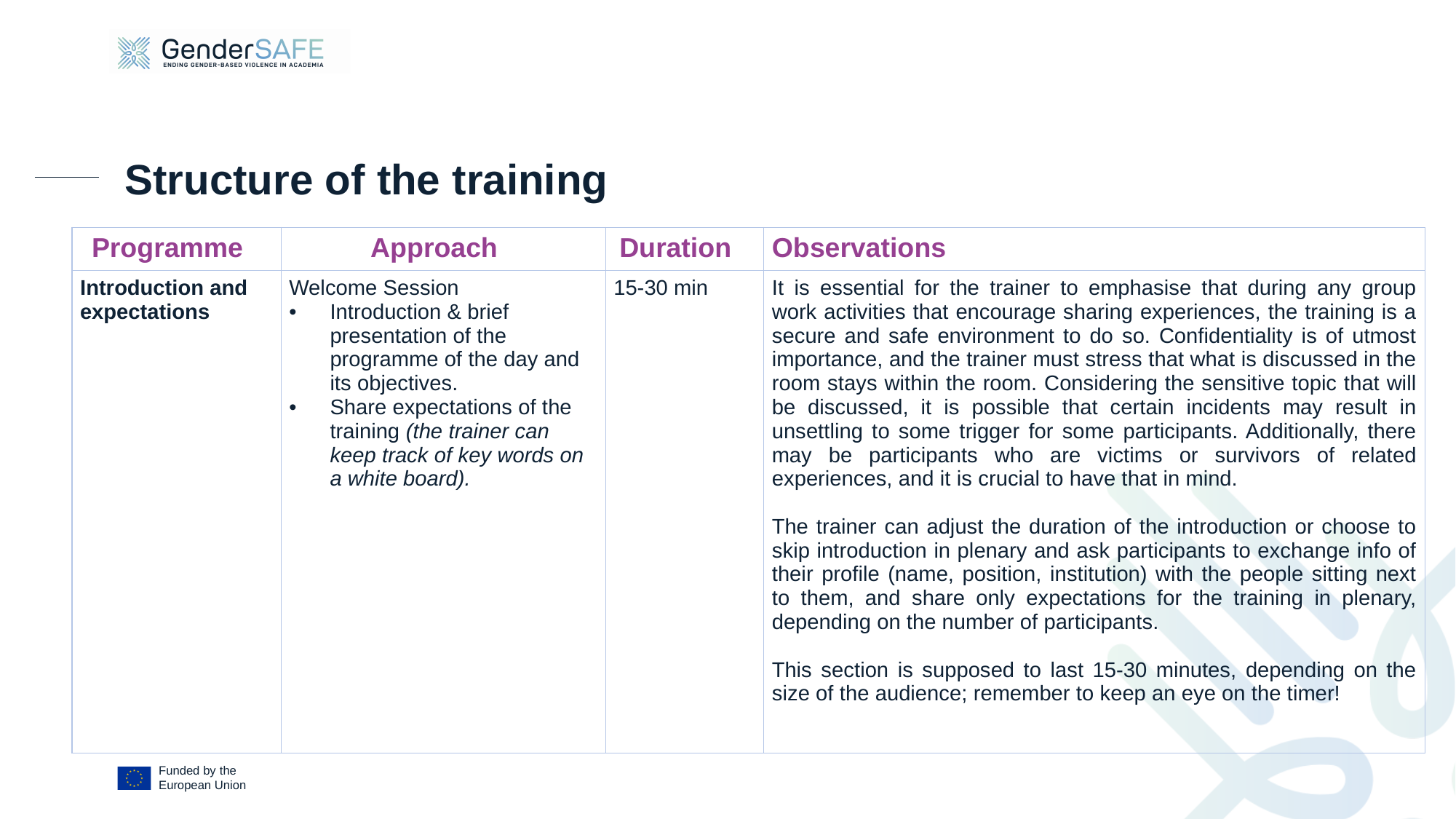

# Structure of the training
| Programme | Approach | Duration | Observations |
| --- | --- | --- | --- |
| Introduction and expectations | Welcome Session   Introduction & brief presentation of the programme of the day and its objectives.   Share expectations of the training (the trainer can keep track of key words on a white board). | 15-30 min | It is essential for the trainer to emphasise that during any group work activities that encourage sharing experiences, the training is a secure and safe environment to do so. Confidentiality is of utmost importance, and the trainer must stress that what is discussed in the room stays within the room. Considering the sensitive topic that will be discussed, it is possible that certain incidents may result in unsettling to some trigger for some participants. Additionally, there may be participants who are victims or survivors of related experiences, and it is crucial to have that in mind.      The trainer can adjust the duration of the introduction or choose to skip introduction in plenary and ask participants to exchange info of their profile (name, position, institution) with the people sitting next to them, and share only expectations for the training in plenary, depending on the number of participants.      This section is supposed to last 15-30 minutes, depending on the size of the audience; remember to keep an eye on the timer! |